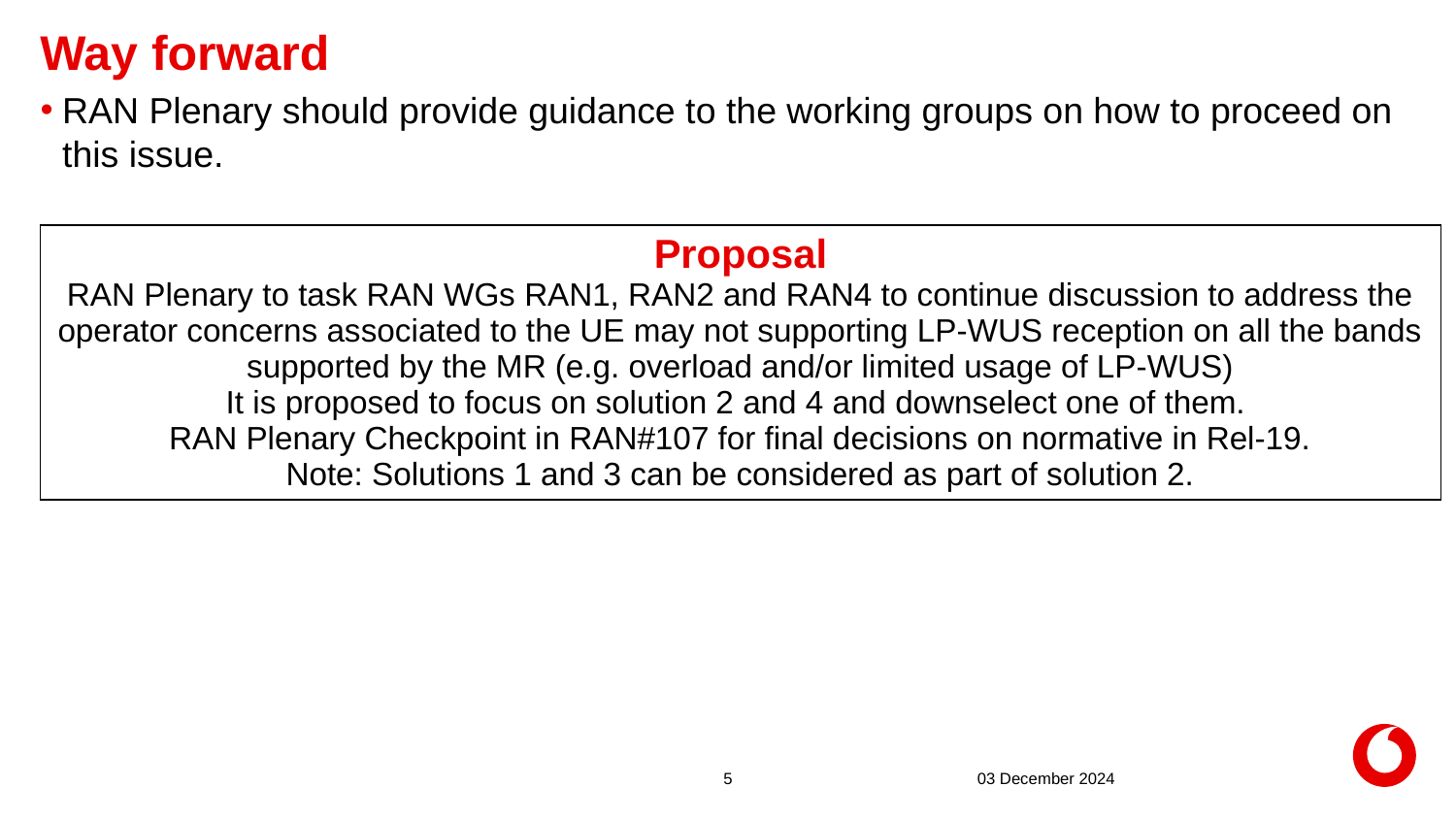

# Way forward
RAN Plenary should provide guidance to the working groups on how to proceed on this issue.
| Proposal RAN Plenary to task RAN WGs RAN1, RAN2 and RAN4 to continue discussion to address the operator concerns associated to the UE may not supporting LP-WUS reception on all the bands supported by the MR (e.g. overload and/or limited usage of LP-WUS) It is proposed to focus on solution 2 and 4 and downselect one of them. RAN Plenary Checkpoint in RAN#107 for final decisions on normative in Rel-19. Note: Solutions 1 and 3 can be considered as part of solution 2. |
| --- |
03 December 2024
5